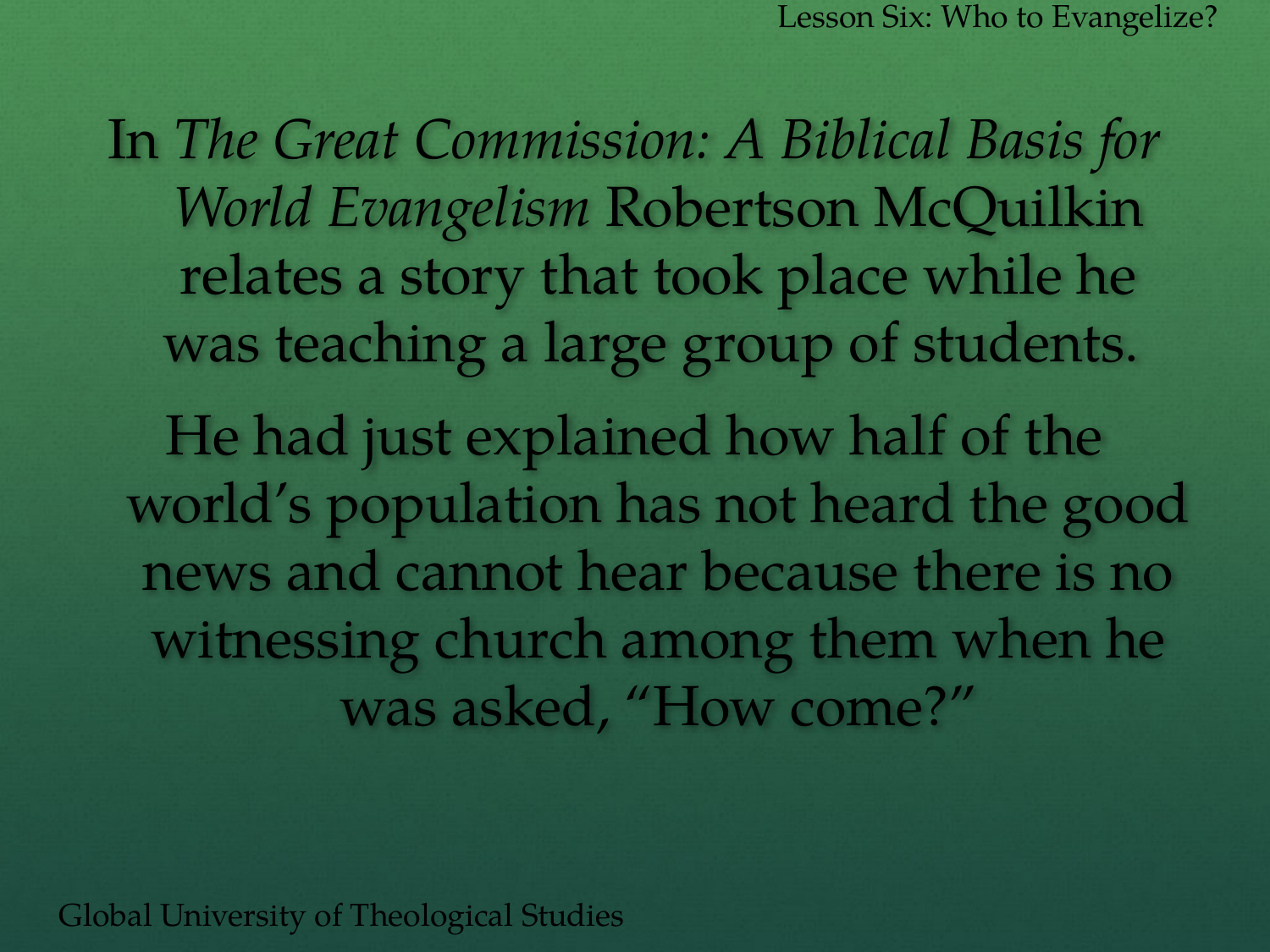

Lesson Six: Who to Evangelize?

In The Great Commission: A Biblical Basis for World Evangelism Robertson McQuilkin relates a story that took place while he was teaching a large group of students.
He had just explained how half of the world’s population has not heard the good news and cannot hear because there is no witnessing church among them when he was asked, “How come?”
Global University of Theological Studies